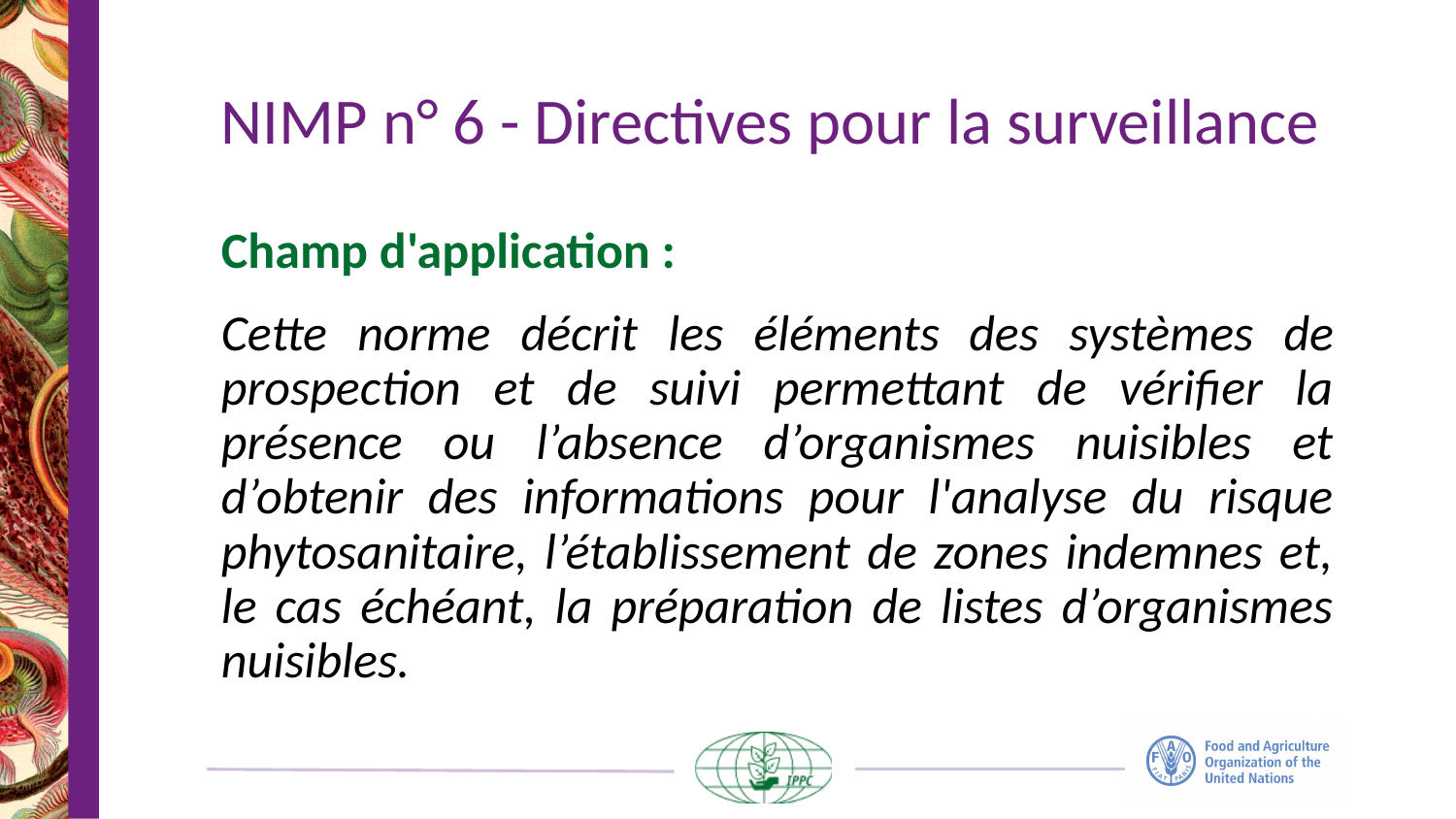

# NIMP n° 6 - Directives pour la surveillance
Champ d'application :
Cette norme décrit les éléments des systèmes de prospection et de suivi permettant de vérifier la présence ou l’absence d’organismes nuisibles et d’obtenir des informations pour l'analyse du risque phytosanitaire, l’établissement de zones indemnes et, le cas échéant, la préparation de listes d’organismes nuisibles.